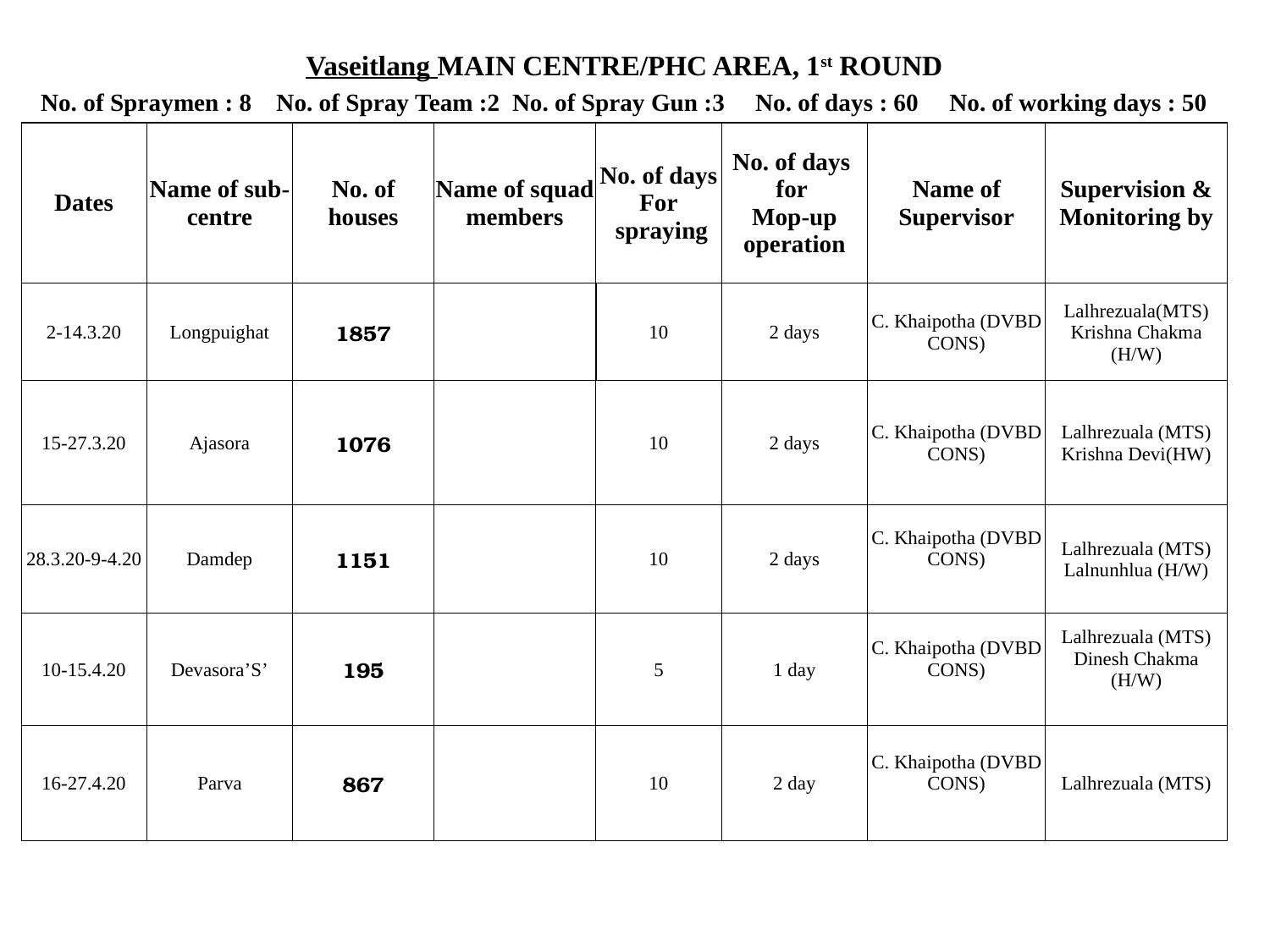

| Vaseitlang MAIN CENTRE/PHC AREA, 1st ROUND |  |  |  |  |  |  |  |
| --- | --- | --- | --- | --- | --- | --- | --- |
| No. of Spraymen : 8 No. of Spray Team :2 No. of Spray Gun :3 No. of days : 60 No. of working days : 50 |  |  |  |  |  |  |  |
| Dates | Name of sub-centre | No. of houses | Name of squad members | No. of days For spraying | No. of days for Mop-up operation | Name of Supervisor | Supervision & Monitoring by |
| 2-14.3.20 | Longpuighat | 1857 |  | 10 | 2 days | C. Khaipotha (DVBD CONS) | Lalhrezuala(MTS) Krishna Chakma (H/W) |
| 15-27.3.20 | Ajasora | 1076 |  | 10 | 2 days | C. Khaipotha (DVBD CONS) | Lalhrezuala (MTS) Krishna Devi(HW) |
| 28.3.20-9-4.20 | Damdep | 1151 |  | 10 | 2 days | C. Khaipotha (DVBD CONS) | Lalhrezuala (MTS) Lalnunhlua (H/W) |
| 10-15.4.20 | Devasora’S’ | 195 |  | 5 | 1 day | C. Khaipotha (DVBD CONS) | Lalhrezuala (MTS) Dinesh Chakma (H/W) |
| 16-27.4.20 | Parva | 867 |  | 10 | 2 day | C. Khaipotha (DVBD CONS) | Lalhrezuala (MTS) |